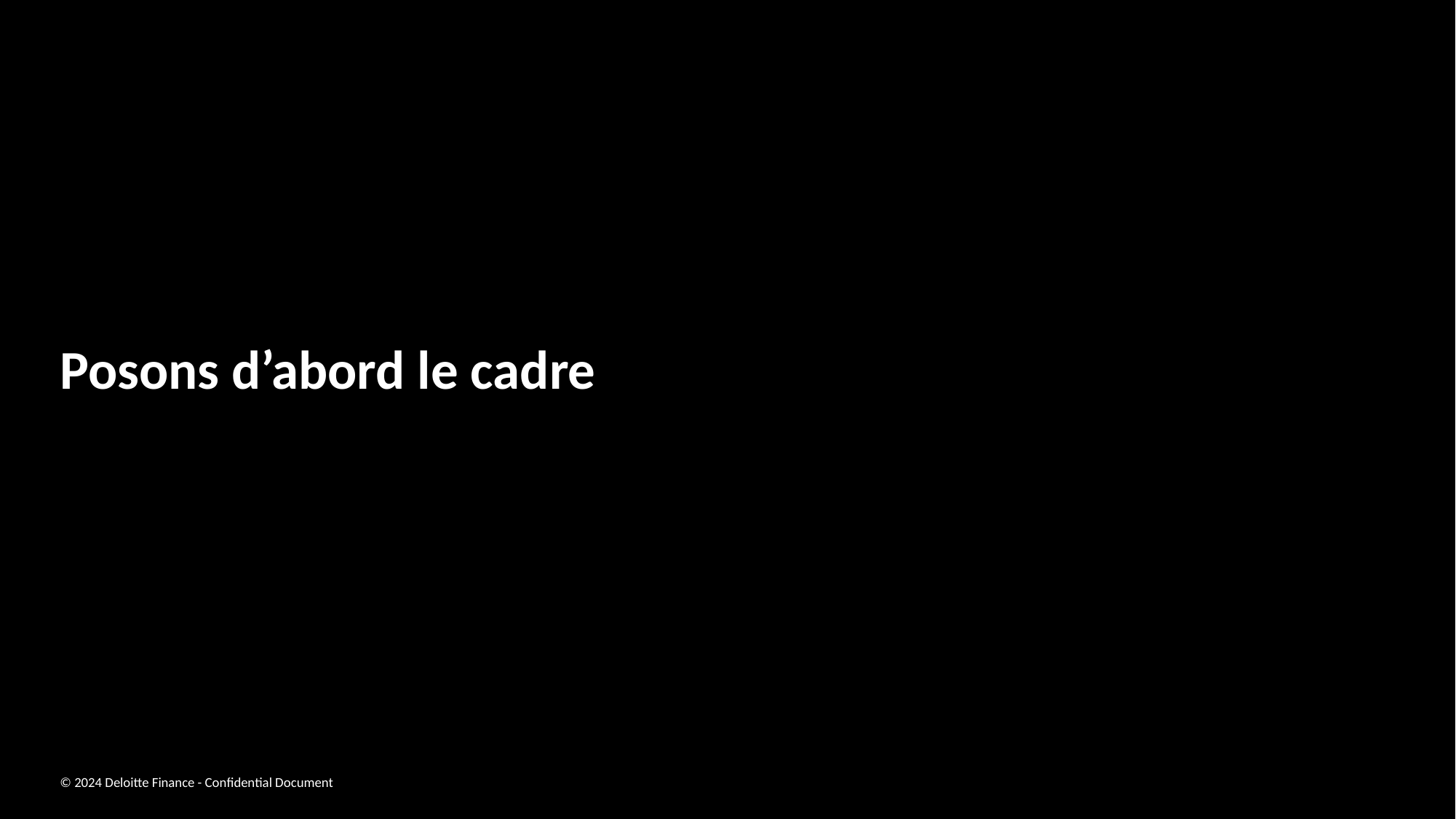

# Posons d’abord le cadre

© 2024 Deloitte Finance - Confidential Document